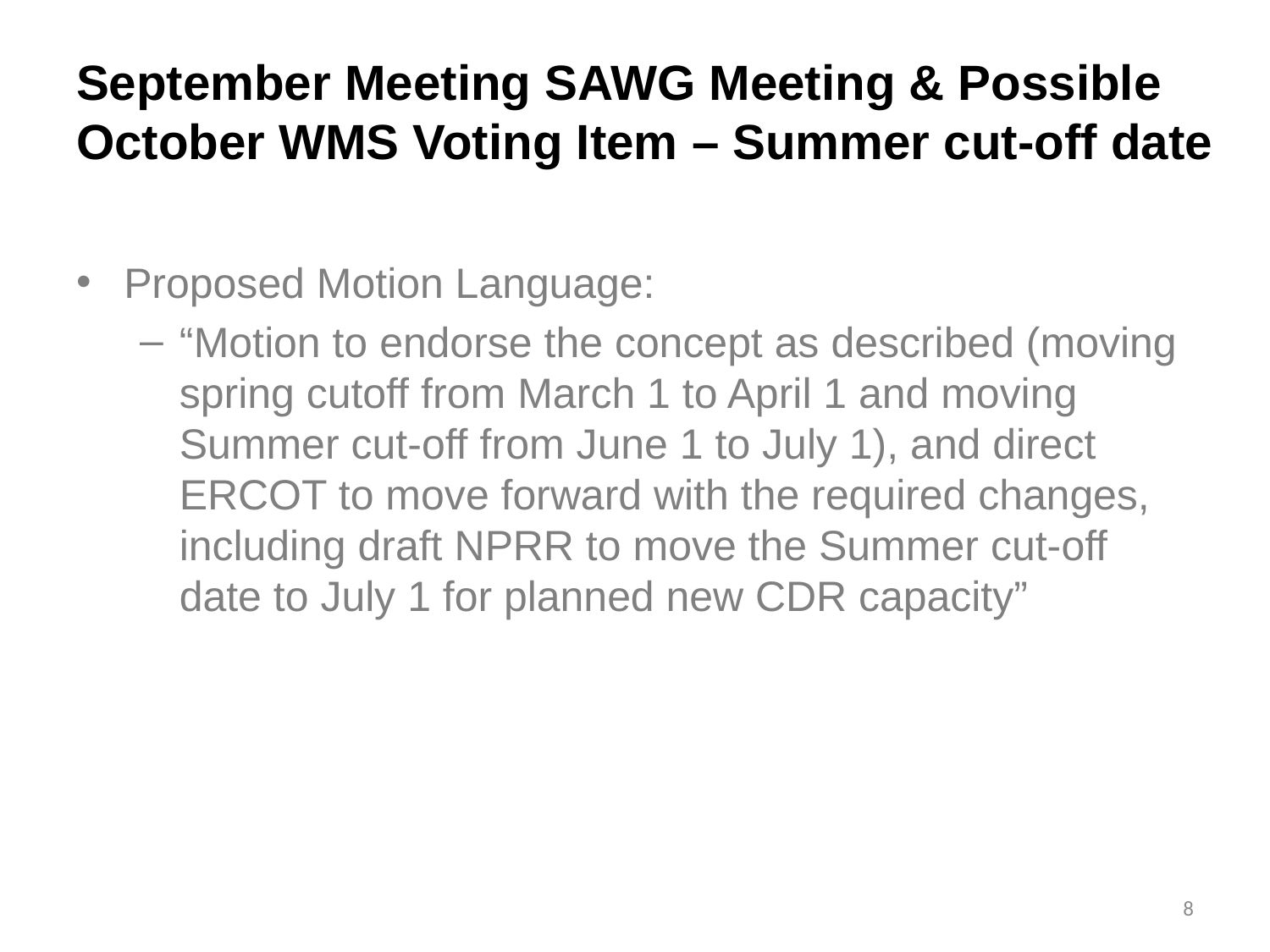

# September Meeting SAWG Meeting & Possible October WMS Voting Item – Summer cut-off date

Proposed Motion Language:
“Motion to endorse the concept as described (moving spring cutoff from March 1 to April 1 and moving Summer cut-off from June 1 to July 1), and direct ERCOT to move forward with the required changes, including draft NPRR to move the Summer cut-off date to July 1 for planned new CDR capacity”

8